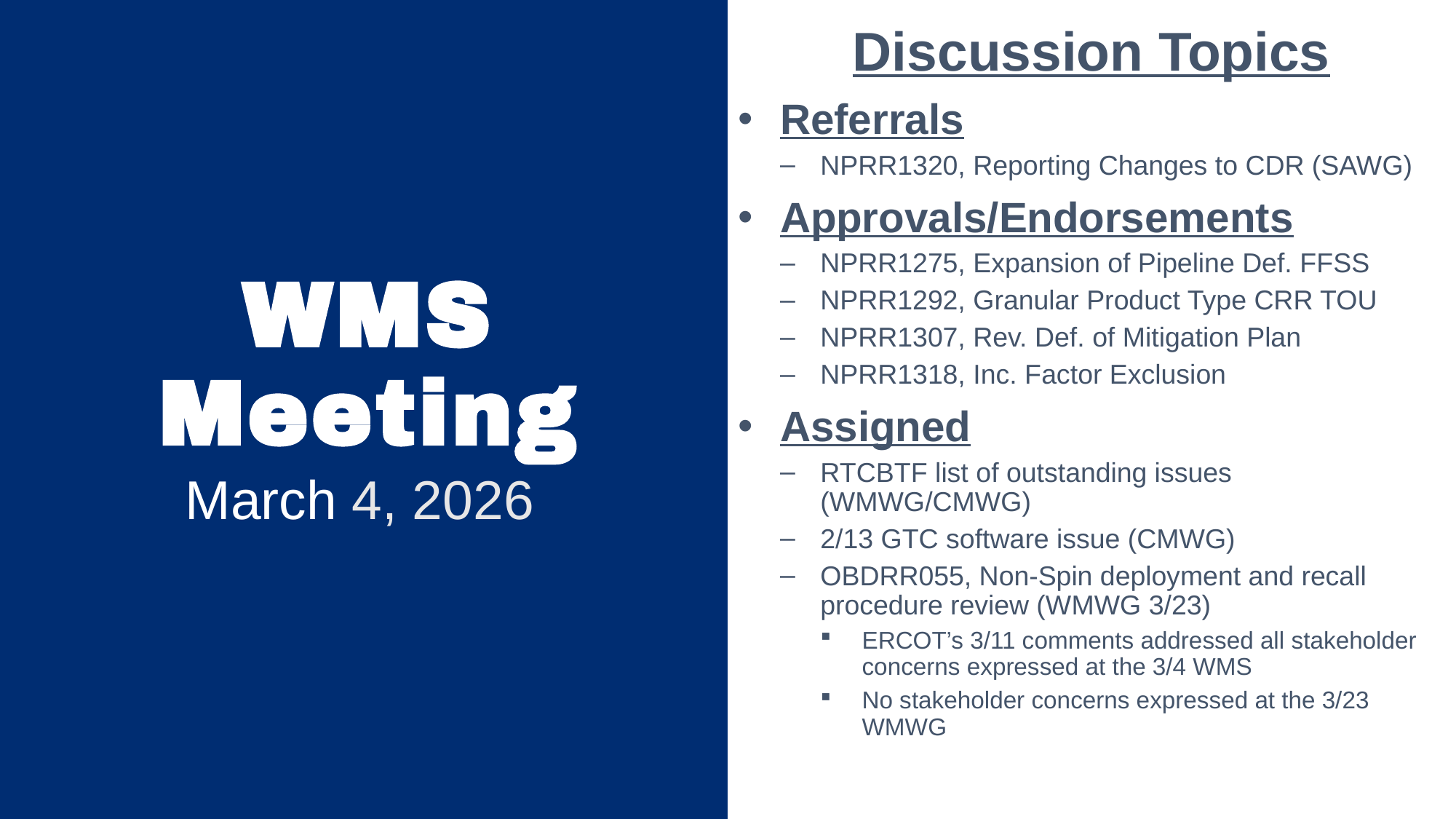

Discussion Topics
Referrals
NPRR1320, Reporting Changes to CDR (SAWG)
Approvals/Endorsements
NPRR1275, Expansion of Pipeline Def. FFSS
NPRR1292, Granular Product Type CRR TOU
NPRR1307, Rev. Def. of Mitigation Plan
NPRR1318, Inc. Factor Exclusion
Assigned
RTCBTF list of outstanding issues (WMWG/CMWG)
2/13 GTC software issue (CMWG)
OBDRR055, Non-Spin deployment and recall procedure review (WMWG 3/23)
ERCOT’s 3/11 comments addressed all stakeholder concerns expressed at the 3/4 WMS
No stakeholder concerns expressed at the 3/23 WMWG

# WMS Meeting
March 4, 2026